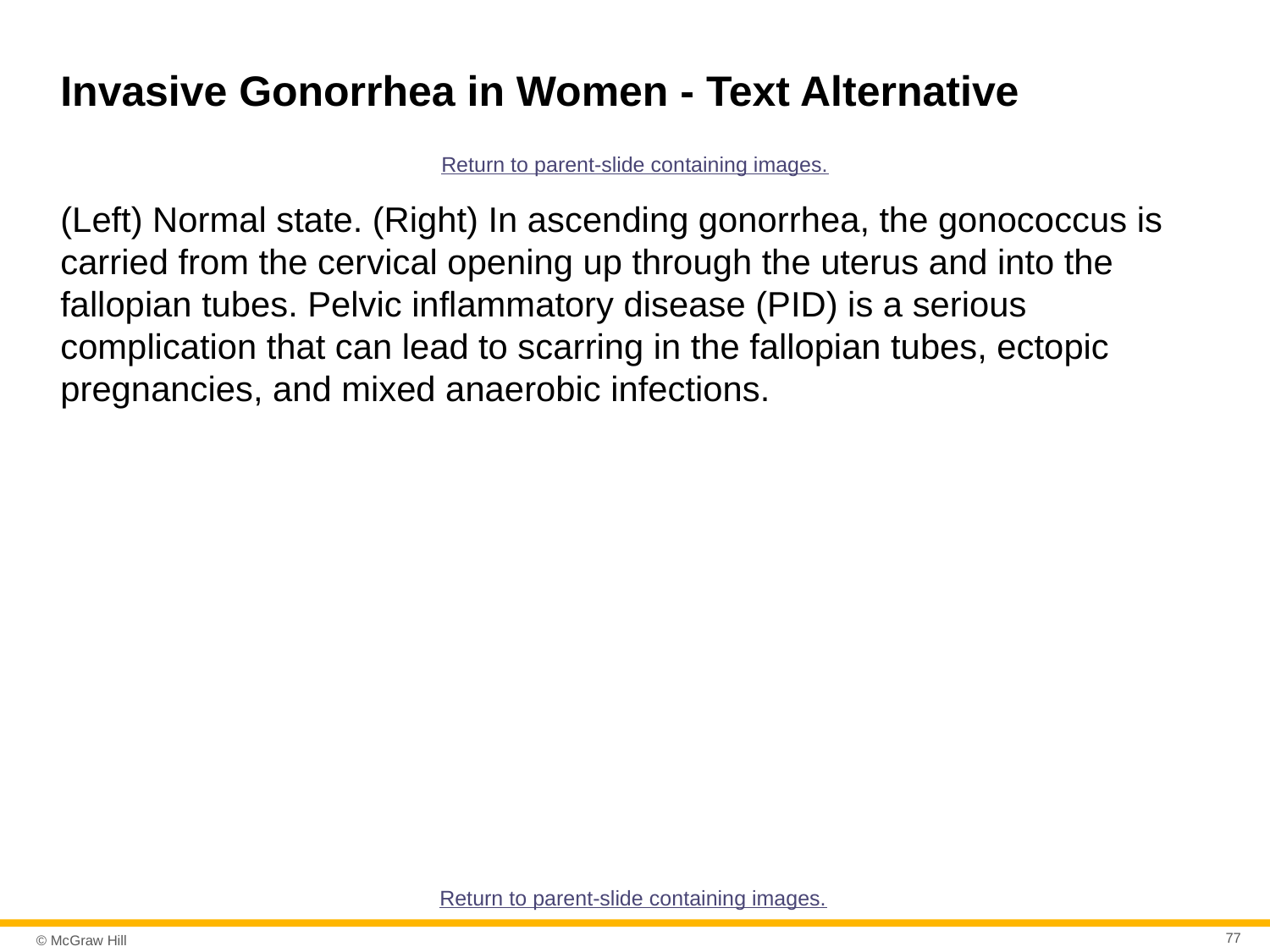

# Invasive Gonorrhea in Women - Text Alternative
Return to parent-slide containing images.
(Left) Normal state. (Right) In ascending gonorrhea, the gonococcus is carried from the cervical opening up through the uterus and into the fallopian tubes. Pelvic inflammatory disease (PID) is a serious complication that can lead to scarring in the fallopian tubes, ectopic pregnancies, and mixed anaerobic infections.
Return to parent-slide containing images.